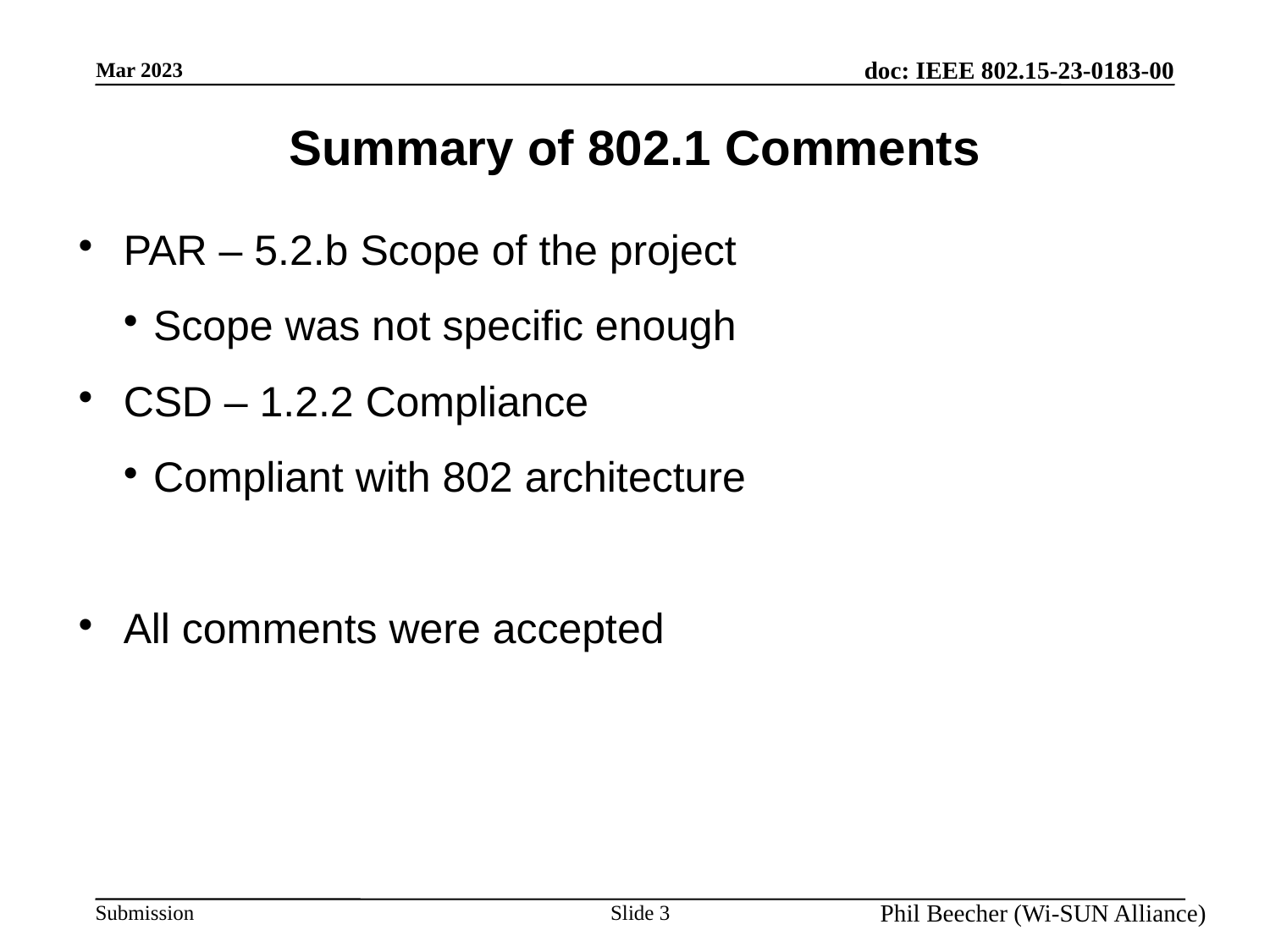

Summary of 802.1 Comments
PAR – 5.2.b Scope of the project
Scope was not specific enough
CSD – 1.2.2 Compliance
Compliant with 802 architecture

All comments were accepted
Slide 3